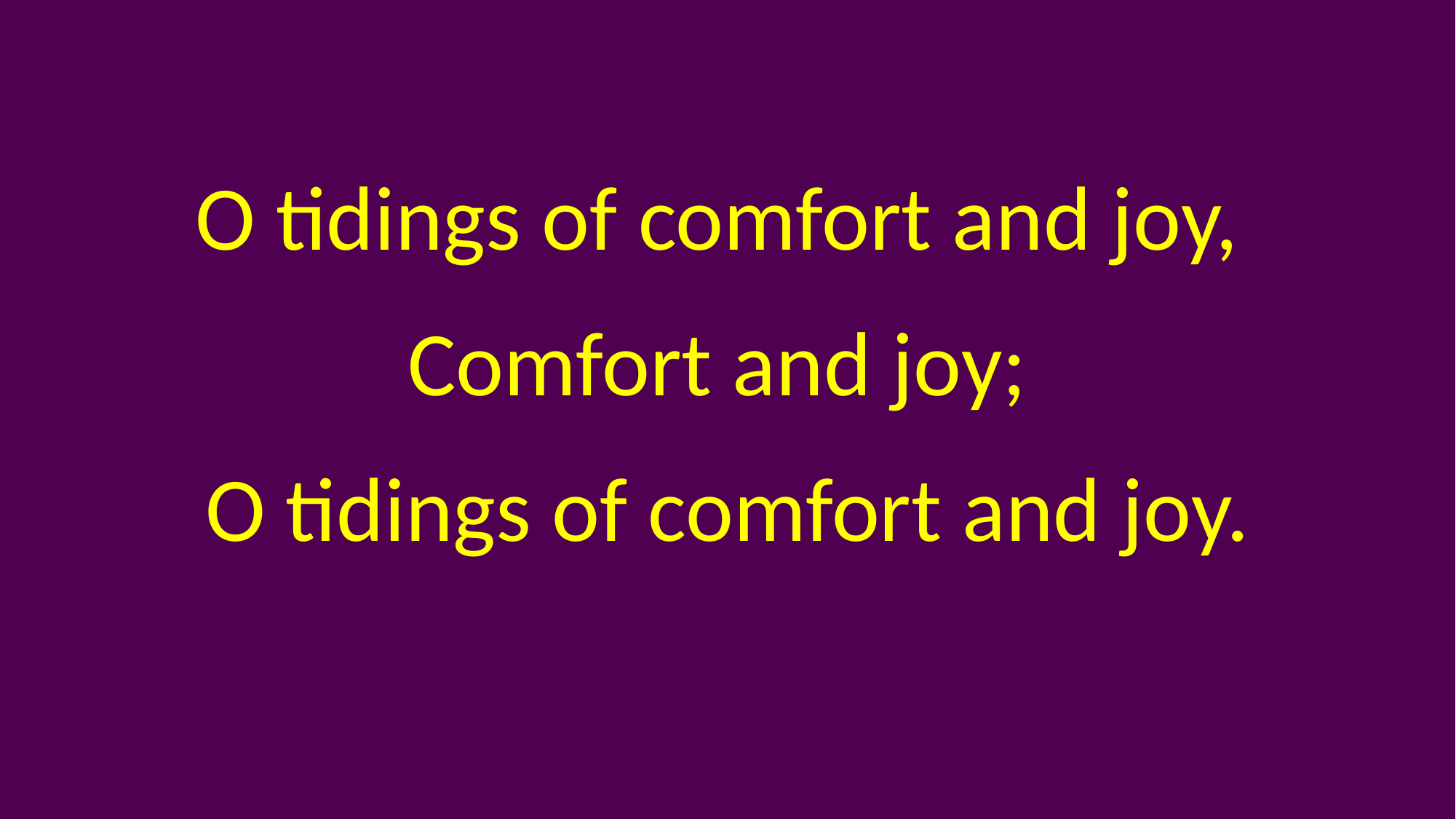

O tidings of comfort and joy,
Comfort and joy;
O tidings of comfort and joy.